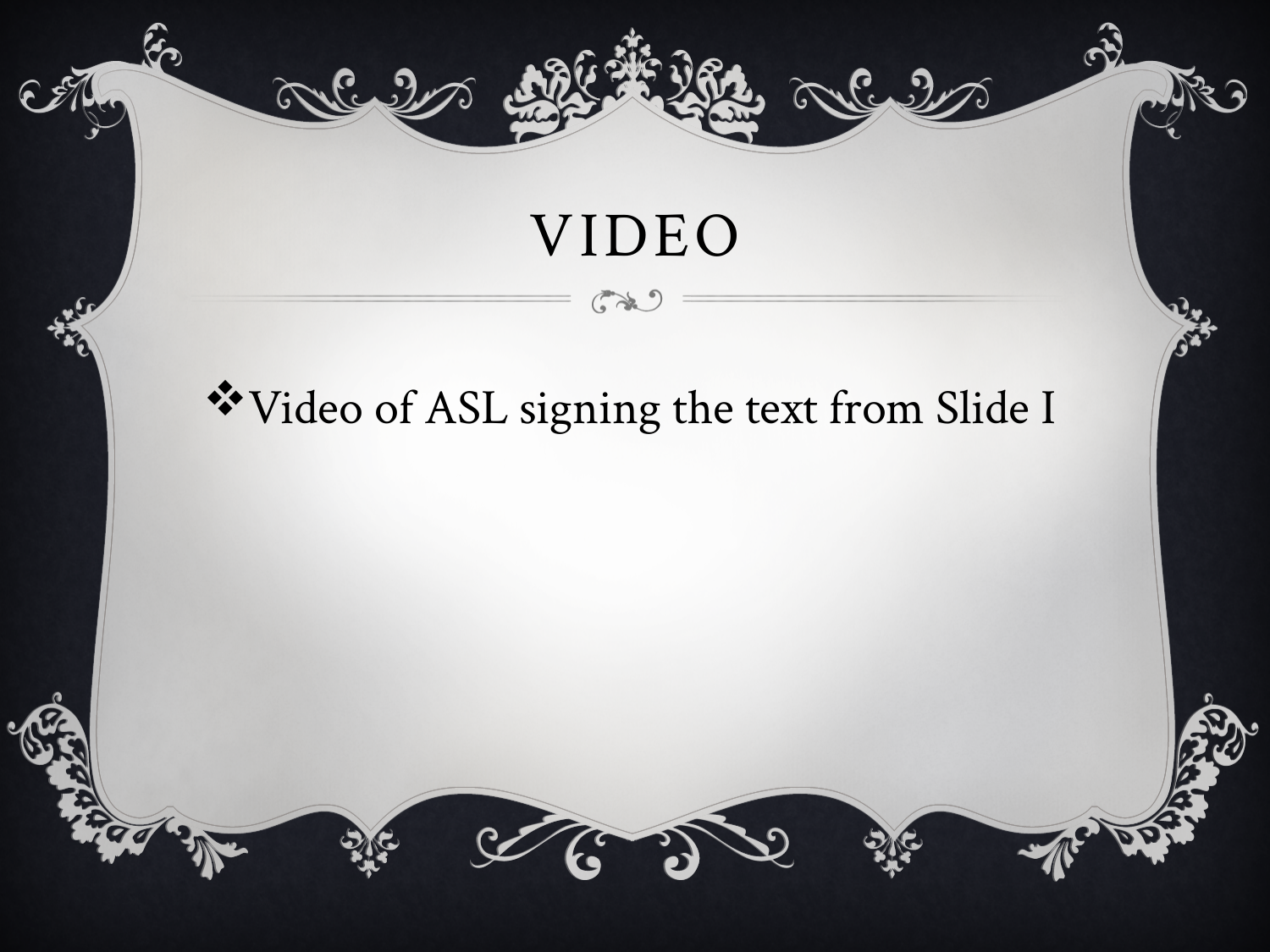

# Video
Video of ASL signing the text from Slide I